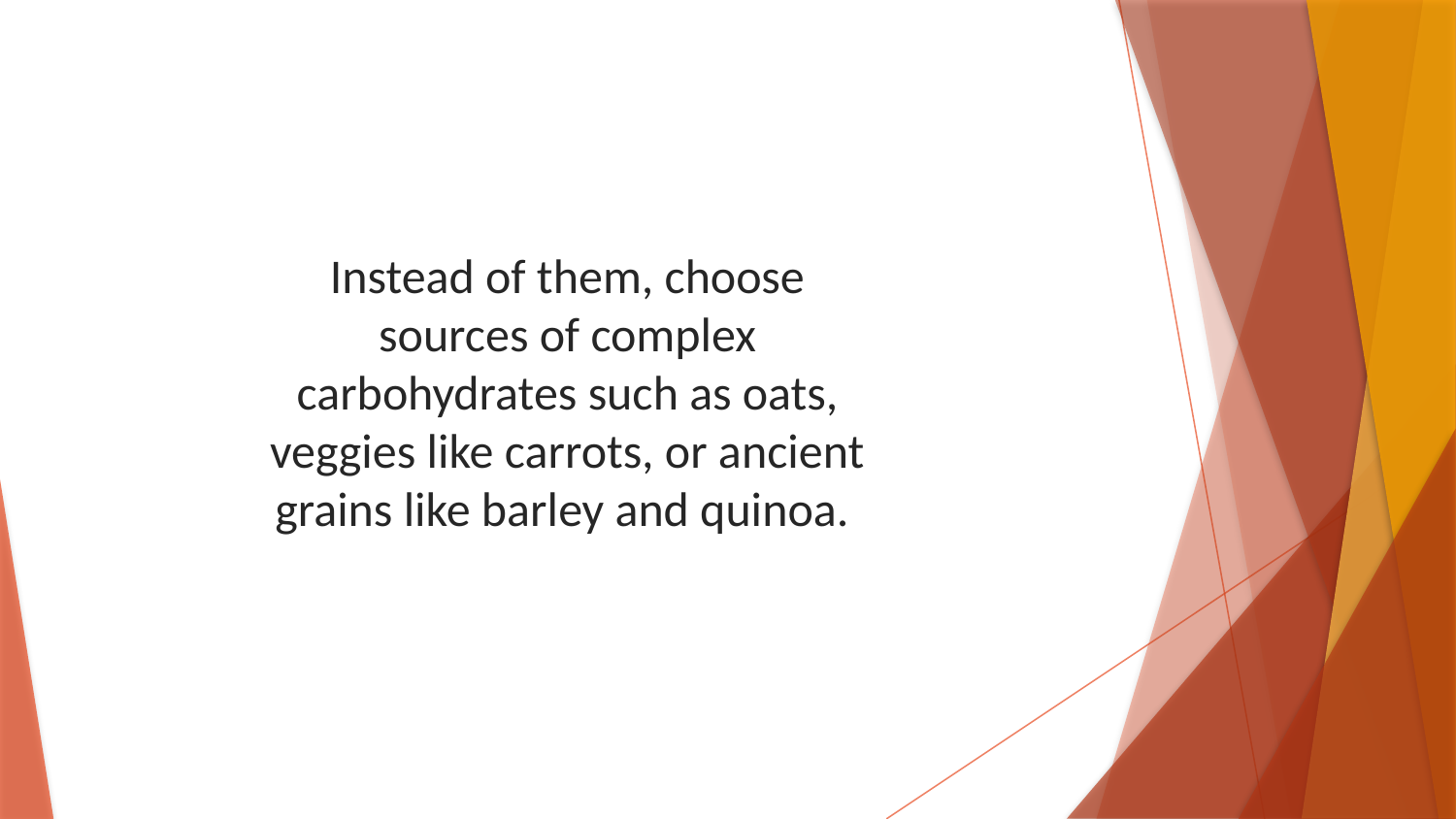

Instead of them, choose sources of complex carbohydrates such as oats, veggies like carrots, or ancient grains like barley and quinoa.